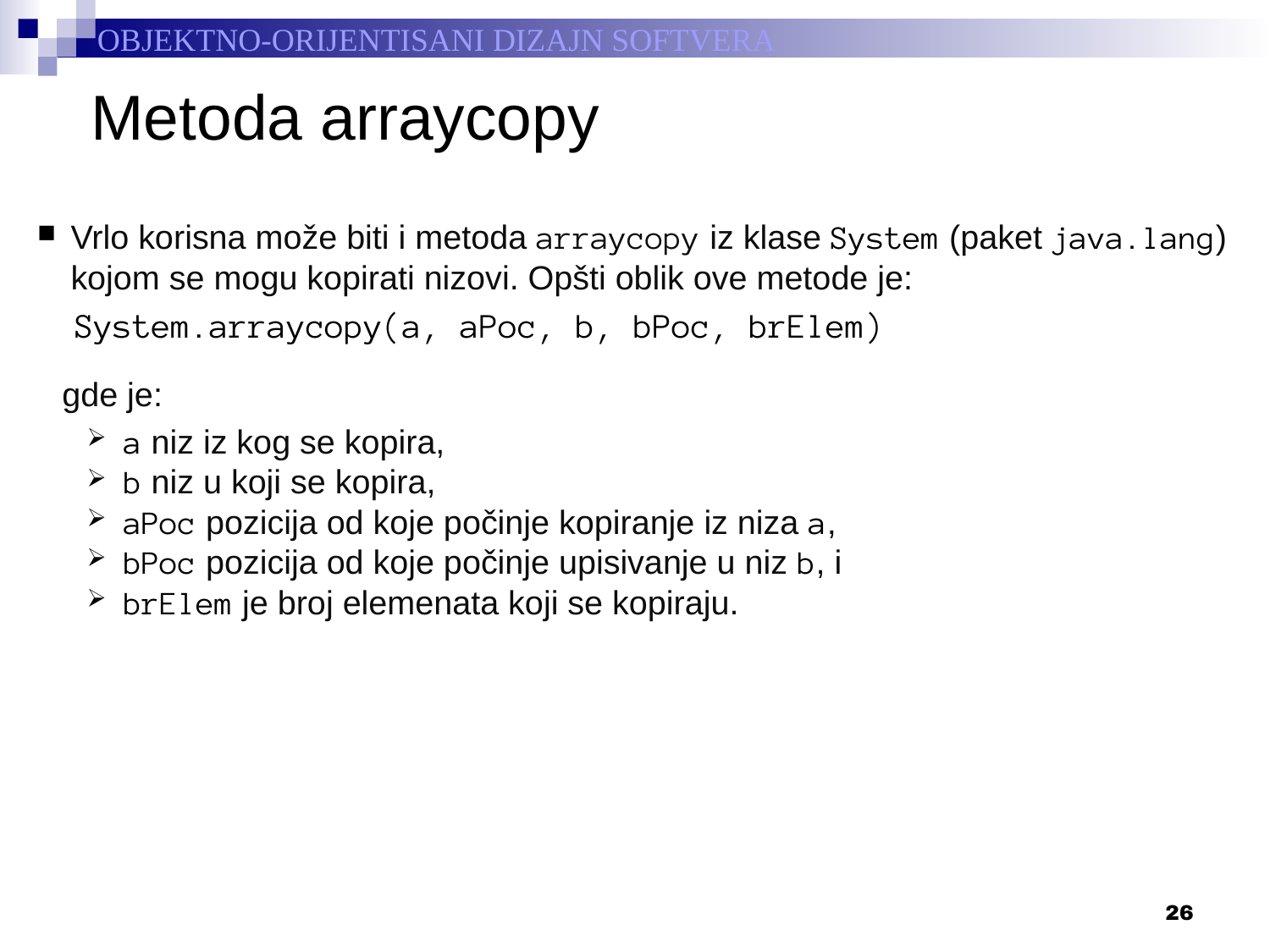

# Metoda arraycopy
Vrlo korisna može biti i metoda arraycopy iz klase System (paket java.lang) kojom se mogu kopirati nizovi. Opšti oblik ove metode je:
	System.arraycopy(a, aPoc, b, bPoc, brElem)
gde je:
a niz iz kog se kopira,
b niz u koji se kopira,
aPoc pozicija od koje počinje kopiranje iz niza a,
bPoc pozicija od koje počinje upisivanje u niz b, i
brElem je broj elemenata koji se kopiraju.
26